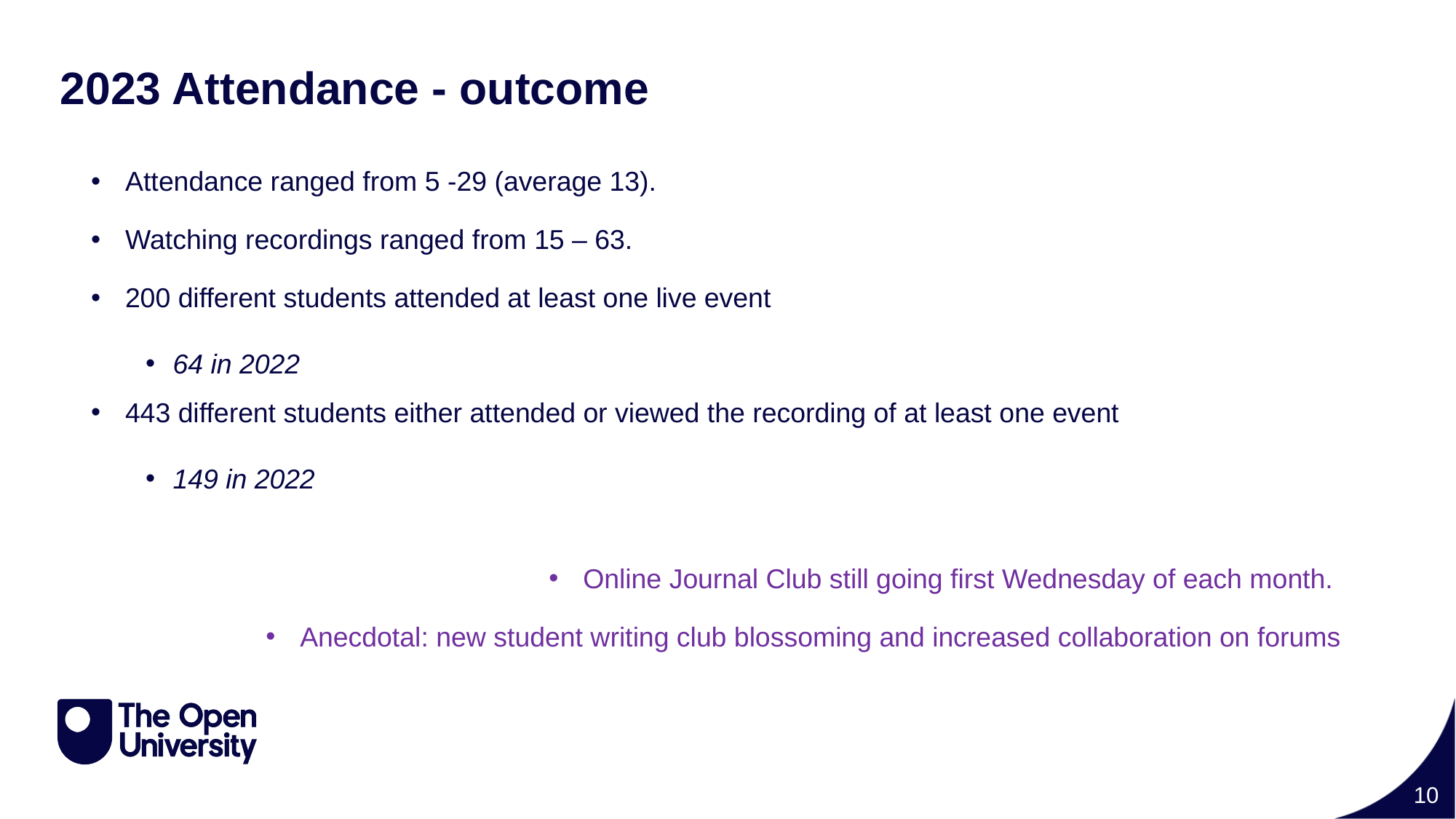

2023 Attendance - outcome
Attendance ranged from 5 -29 (average 13).
Watching recordings ranged from 15 – 63.
200 different students attended at least one live event
64 in 2022
443 different students either attended or viewed the recording of at least one event
149 in 2022

Online Journal Club still going first Wednesday of each month.
Anecdotal: new student writing club blossoming and increased collaboration on forums